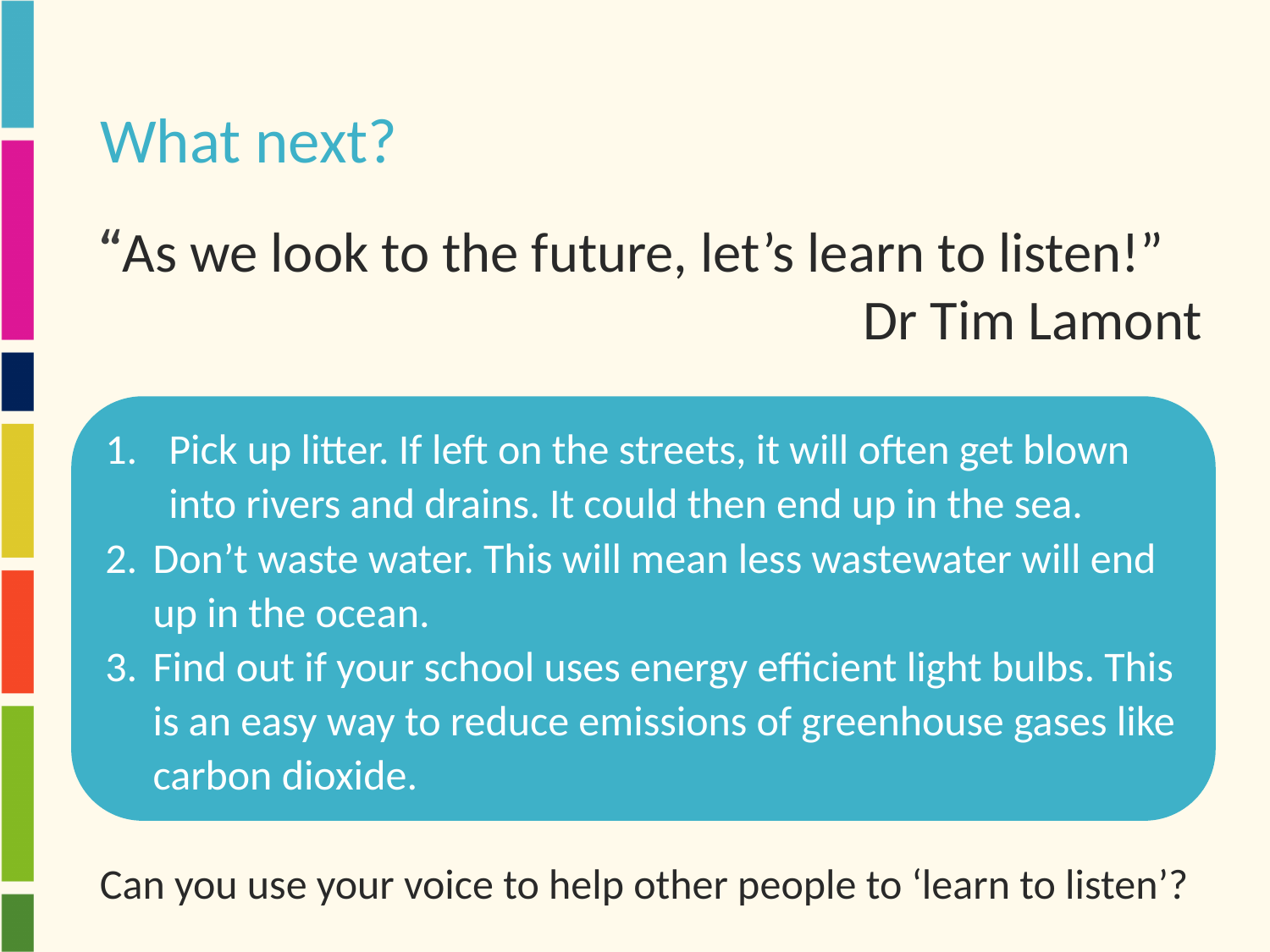

# What next?
“As we look to the future, let’s learn to listen!”
Dr Tim Lamont

Pick up litter. If left on the streets, it will often get blown into rivers and drains. It could then end up in the sea.
Don’t waste water. This will mean less wastewater will end up in the ocean.
Find out if your school uses energy efficient light bulbs. This is an easy way to reduce emissions of greenhouse gases like carbon dioxide.
Can you use your voice to help other people to ‘learn to listen’?